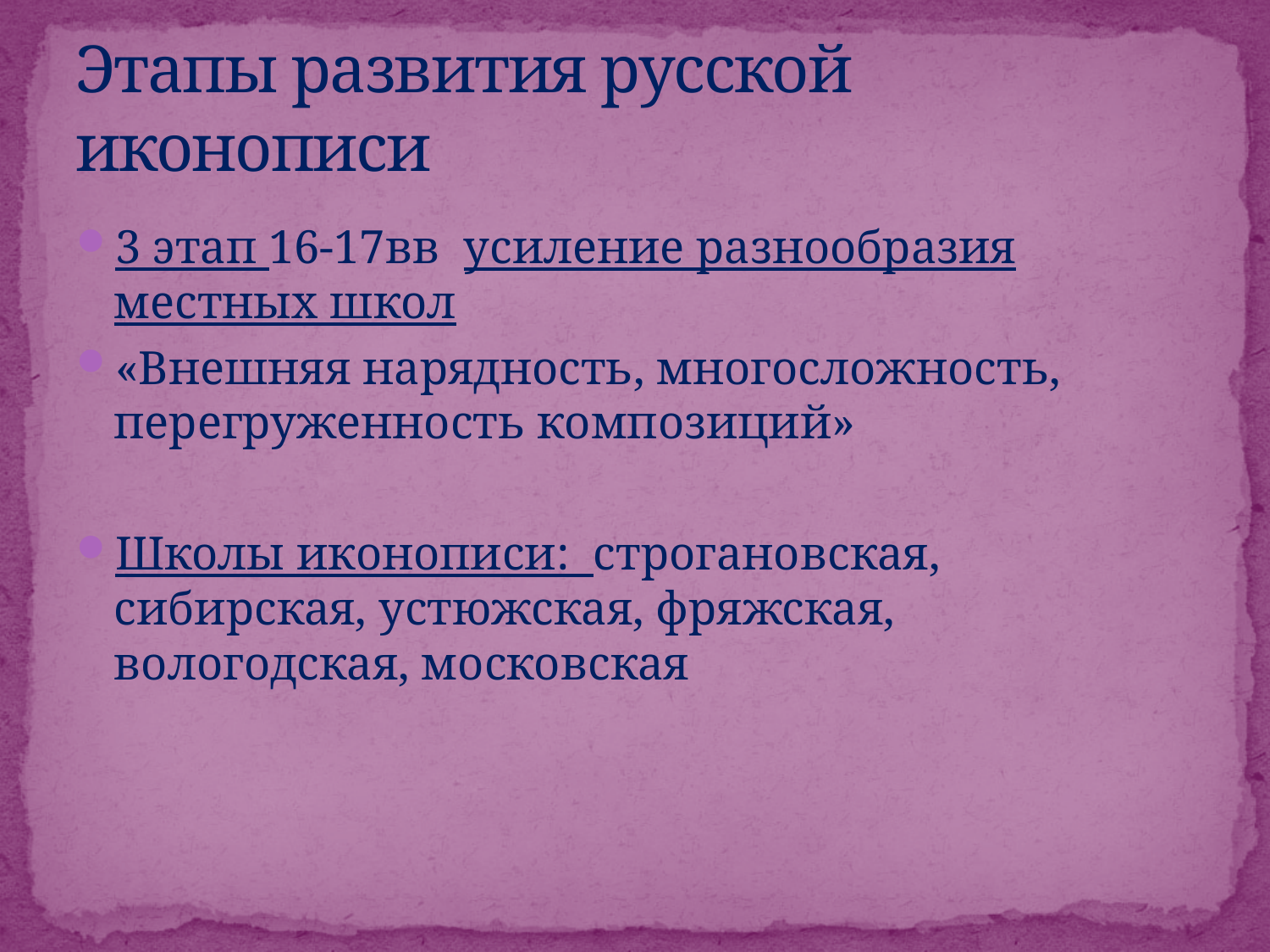

# Этапы развития русской иконописи
3 этап 16-17вв  усиление разнообразия местных школ
«Внешняя нарядность, многосложность, перегруженность композиций»

Школы иконописи:  строгановская, сибирская, устюжская, фряжская, вологодская, московская